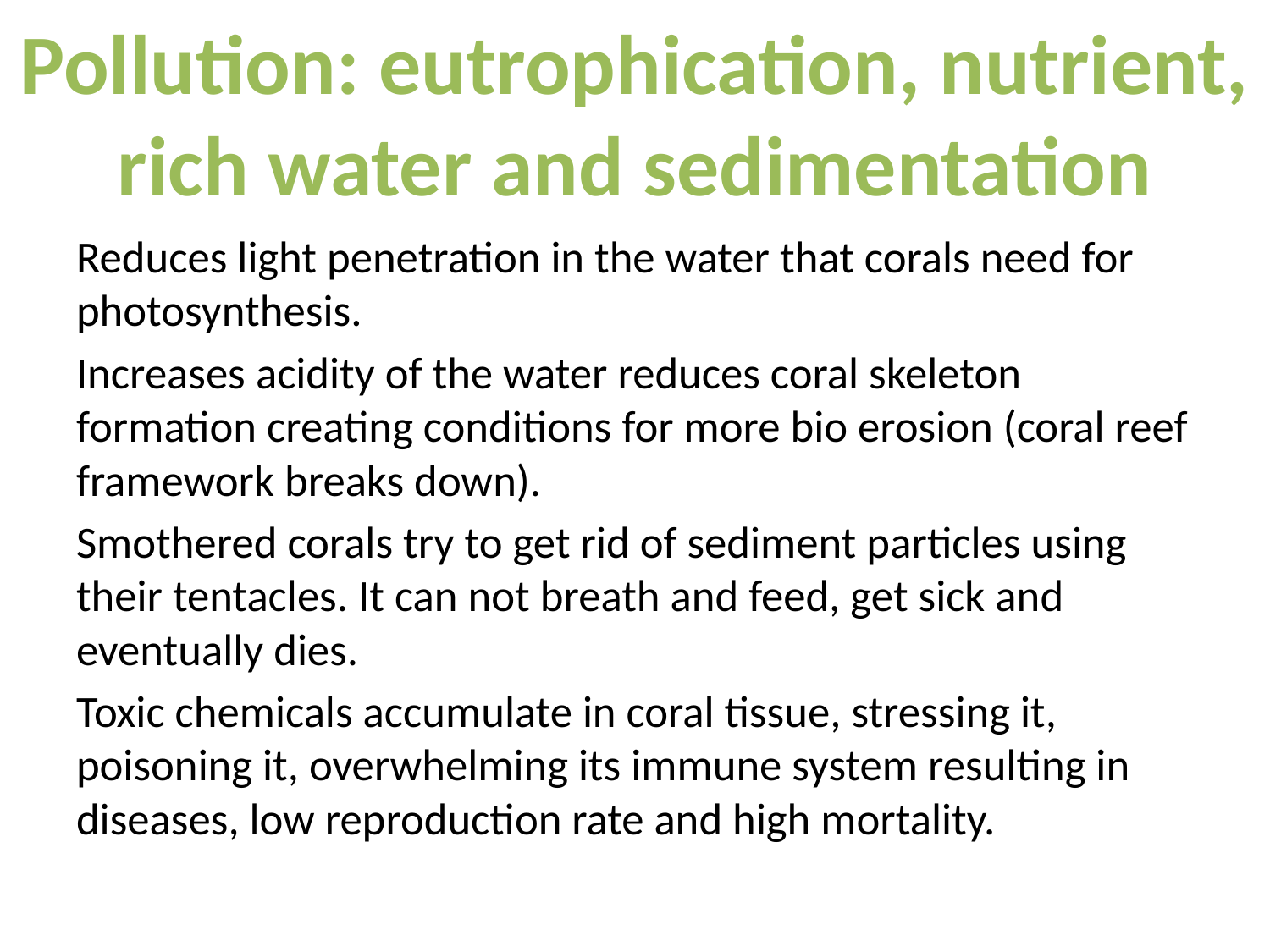

# Pollution: eutrophication, nutrient, rich water and sedimentation
Reduces light penetration in the water that corals need for photosynthesis.
Increases acidity of the water reduces coral skeleton formation creating conditions for more bio erosion (coral reef framework breaks down).
Smothered corals try to get rid of sediment particles using their tentacles. It can not breath and feed, get sick and eventually dies.
Toxic chemicals accumulate in coral tissue, stressing it, poisoning it, overwhelming its immune system resulting in diseases, low reproduction rate and high mortality.